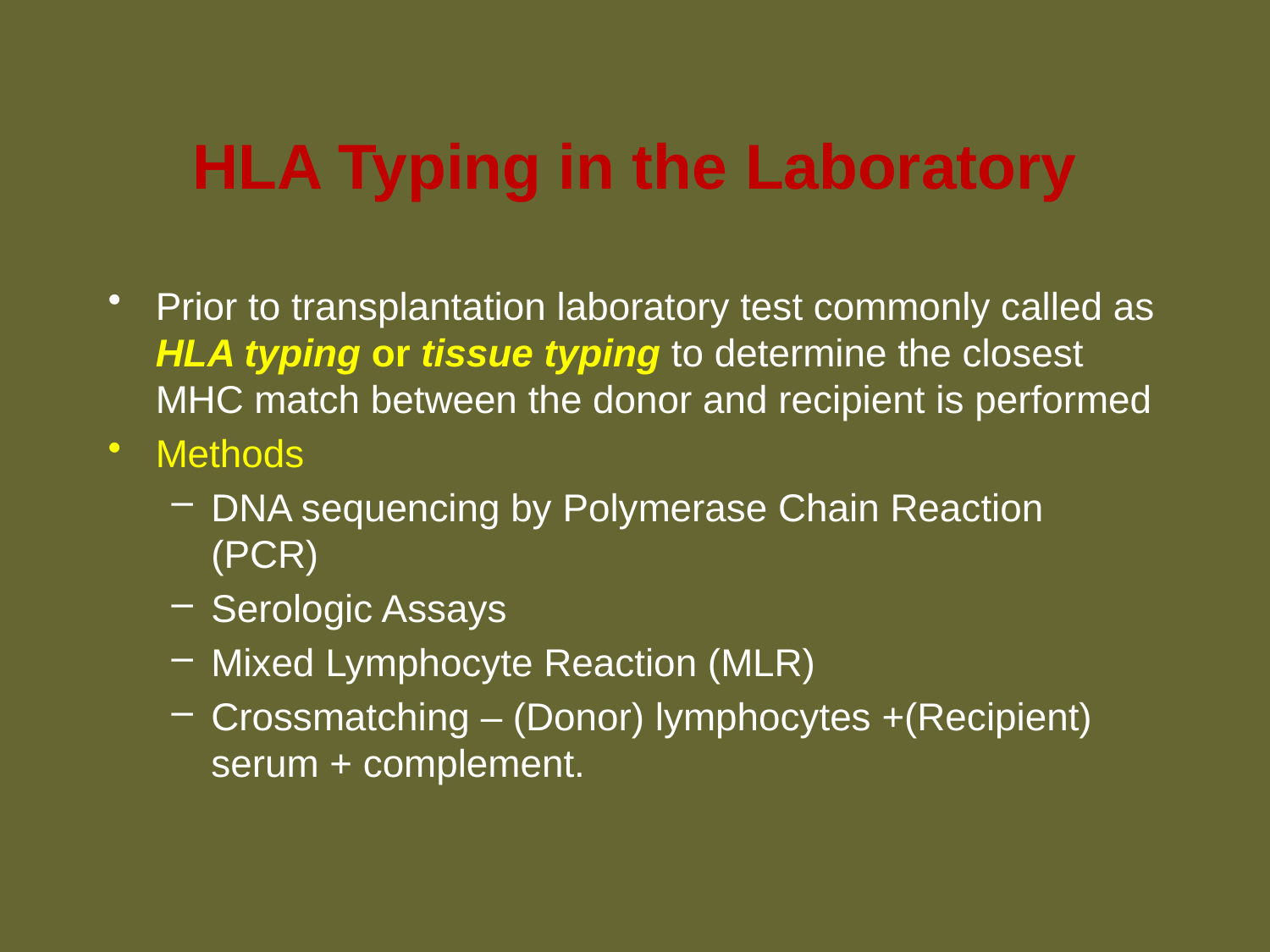

# HLA Typing in the Laboratory
Prior to transplantation laboratory test commonly called as HLA typing or tissue typing to determine the closest MHC match between the donor and recipient is performed
Methods
DNA sequencing by Polymerase Chain Reaction (PCR)
Serologic Assays
Mixed Lymphocyte Reaction (MLR)
Crossmatching – (Donor) lymphocytes +(Recipient) serum + complement.